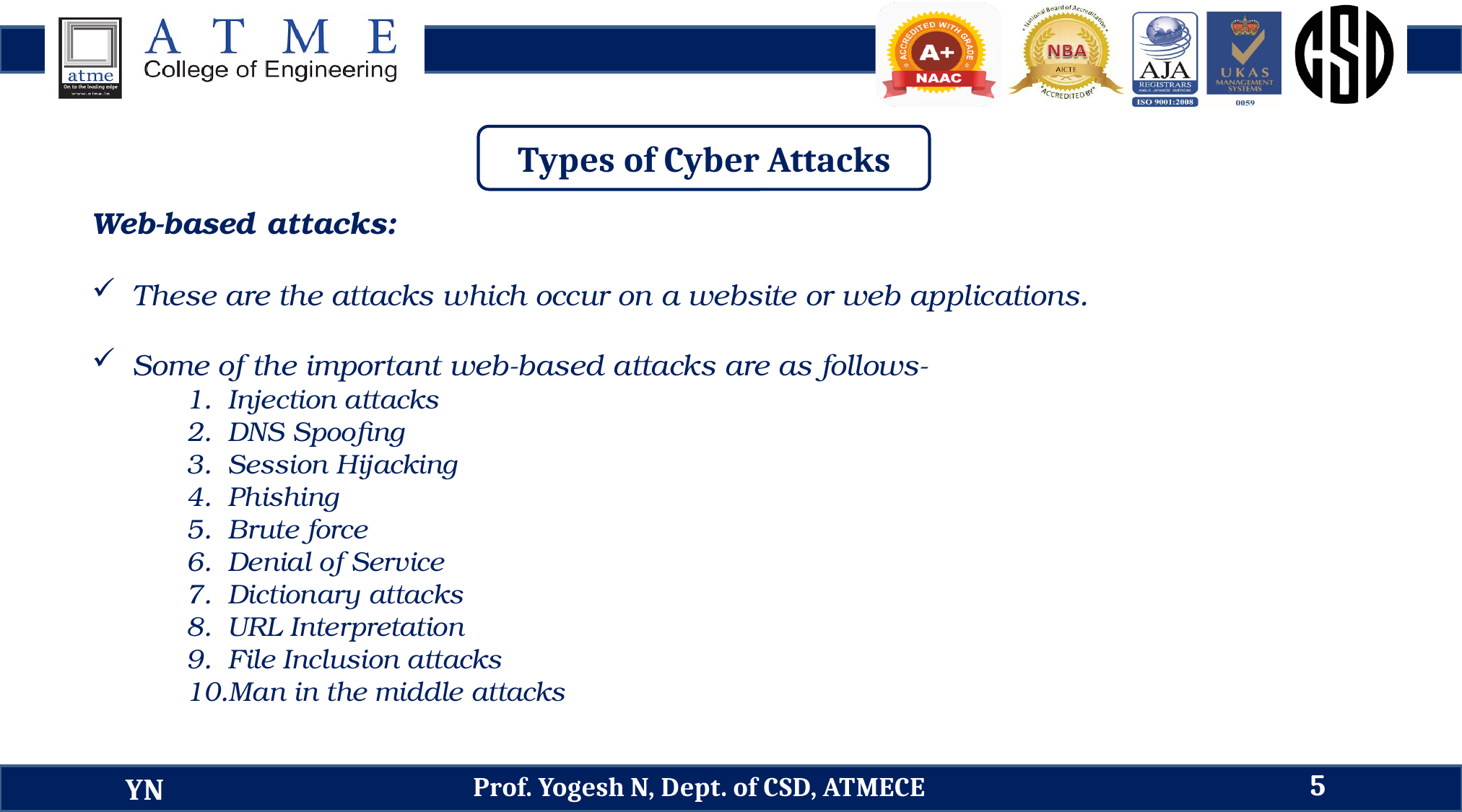

Types of Cyber Attacks
Web-based attacks:

These are the attacks which occur on a website or web applications.

Some of the important web-based attacks are as follows-
Injection attacks
DNS Spoofing
Session Hijacking
Phishing
Brute force
Denial of Service
Dictionary attacks
URL Interpretation
File Inclusion attacks
Man in the middle attacks
5
Prof. Yogesh N, Dept. of CSD, ATMECE
YN